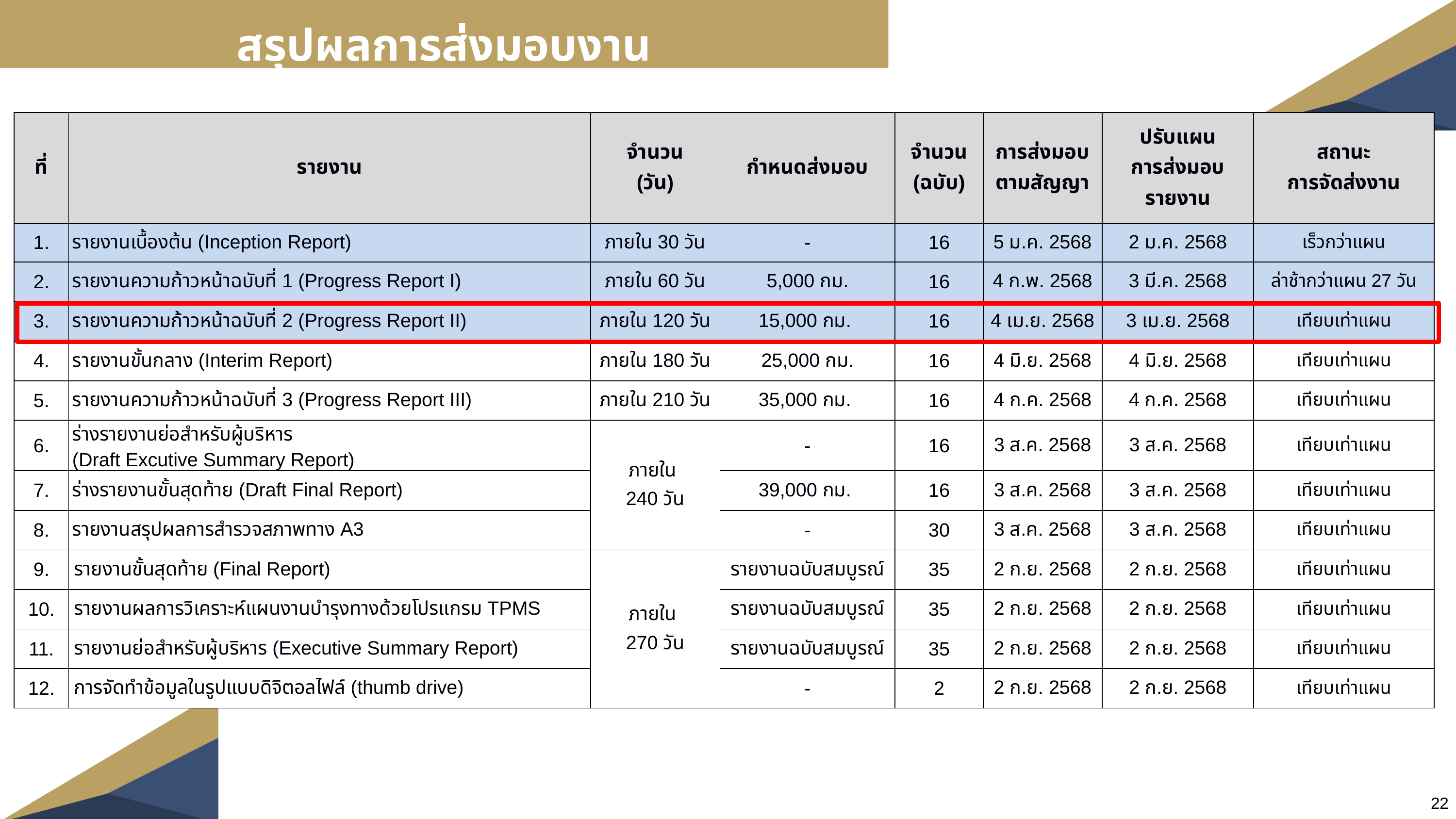

สรุปผลการส่งมอบงาน
| ที่ | รายงาน | จำนวน (วัน) | กำหนดส่งมอบ | จำนวน (ฉบับ) | การส่งมอบตามสัญญา | ปรับแผน การส่งมอบ รายงาน | สถานะ การจัดส่งงาน |
| --- | --- | --- | --- | --- | --- | --- | --- |
| 1. | รายงานเบื้องต้น (Inception Report) | ภายใน 30 วัน | - | 16 | 5 ม.ค. 2568 | 2 ม.ค. 2568 | เร็วกว่าแผน |
| 2. | รายงานความก้าวหน้าฉบับที่ 1 (Progress Report I) | ภายใน 60 วัน | 5,000 กม. | 16 | 4 ก.พ. 2568 | 3 มี.ค. 2568 | ล่าช้ากว่าแผน 27 วัน |
| 3. | รายงานความก้าวหน้าฉบับที่ 2 (Progress Report II) | ภายใน 120 วัน | 15,000 กม. | 16 | 4 เม.ย. 2568 | 3 เม.ย. 2568 | เทียบเท่าแผน |
| 4. | รายงานขั้นกลาง (Interim Report) | ภายใน 180 วัน | 25,000 กม. | 16 | 4 มิ.ย. 2568 | 4 มิ.ย. 2568 | เทียบเท่าแผน |
| 5. | รายงานความก้าวหน้าฉบับที่ 3 (Progress Report III) | ภายใน 210 วัน | 35,000 กม. | 16 | 4 ก.ค. 2568 | 4 ก.ค. 2568 | เทียบเท่าแผน |
| 6. | ร่างรายงานย่อสำหรับผู้บริหาร (Draft Excutive Summary Report) | ภายใน 240 วัน | - | 16 | 3 ส.ค. 2568 | 3 ส.ค. 2568 | เทียบเท่าแผน |
| 7. | ร่างรายงานขั้นสุดท้าย (Draft Final Report) |  | 39,000 กม. | 16 | 3 ส.ค. 2568 | 3 ส.ค. 2568 | เทียบเท่าแผน |
| 8. | รายงานสรุปผลการสำรวจสภาพทาง A3 |  | - | 30 | 3 ส.ค. 2568 | 3 ส.ค. 2568 | เทียบเท่าแผน |
| 9. | รายงานขั้นสุดท้าย (Final Report) | ภายใน 270 วัน | รายงานฉบับสมบูรณ์ | 35 | 2 ก.ย. 2568 | 2 ก.ย. 2568 | เทียบเท่าแผน |
| 10. | รายงานผลการวิเคราะห์แผนงานบำรุงทางด้วยโปรแกรม TPMS |  | รายงานฉบับสมบูรณ์ | 35 | 2 ก.ย. 2568 | 2 ก.ย. 2568 | เทียบเท่าแผน |
| 11. | รายงานย่อสำหรับผู้บริหาร (Executive Summary Report) |  | รายงานฉบับสมบูรณ์ | 35 | 2 ก.ย. 2568 | 2 ก.ย. 2568 | เทียบเท่าแผน |
| 12. | การจัดทำข้อมูลในรูปแบบดิจิตอลไฟล์ (thumb drive) |  | - | 2 | 2 ก.ย. 2568 | 2 ก.ย. 2568 | เทียบเท่าแผน |

22